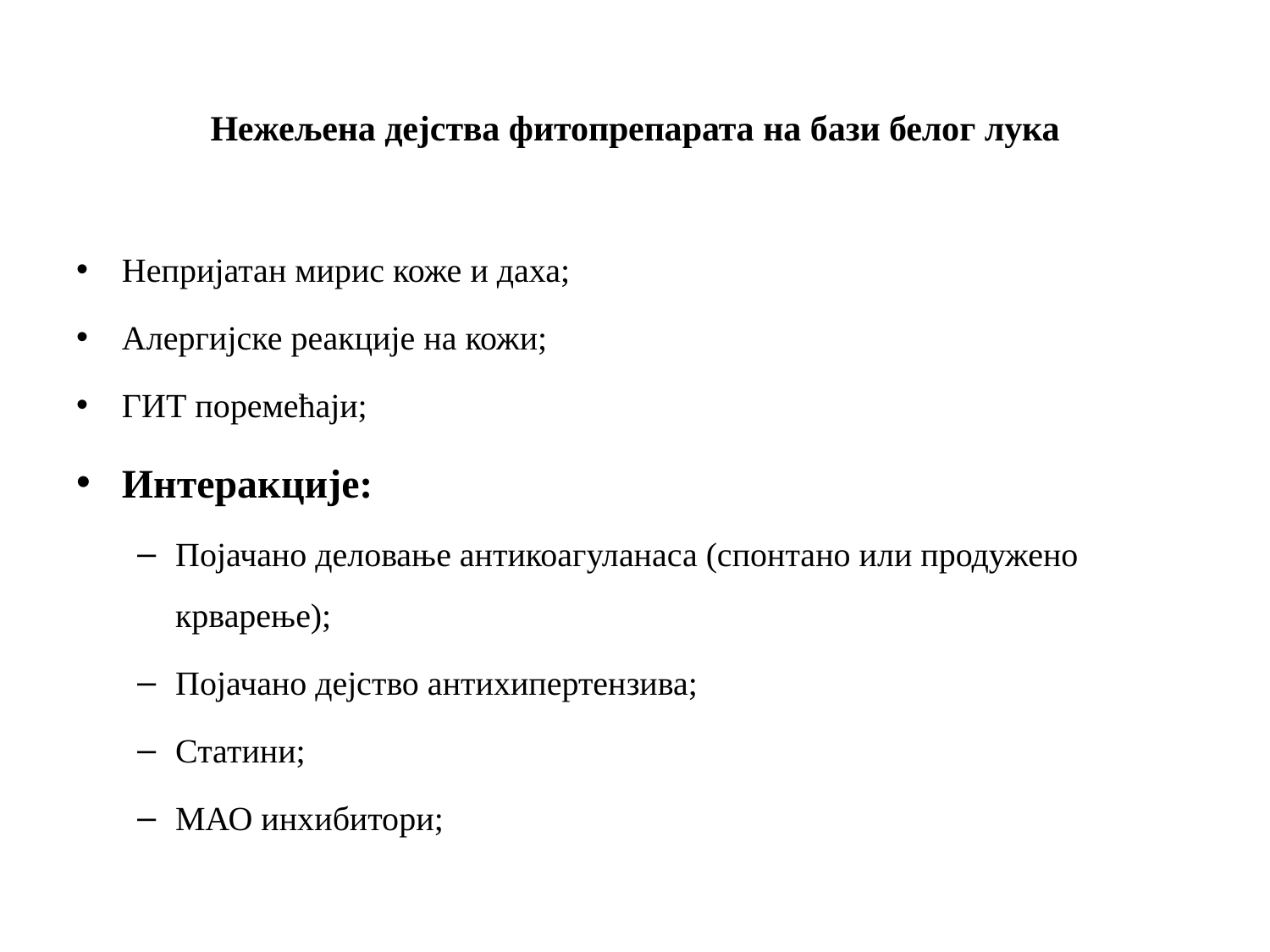

# Нежељена дејства фитопрепарата на бази белог лука
Непријатан мирис коже и даха;
Алергијске реакције на кожи;
ГИТ поремећаји;
Интеракције:
Појачано деловање антикоагуланаса (спонтано или продужено крварење);
Појачано дејство антихипертензива;
Статини;
МАО инхибитори;